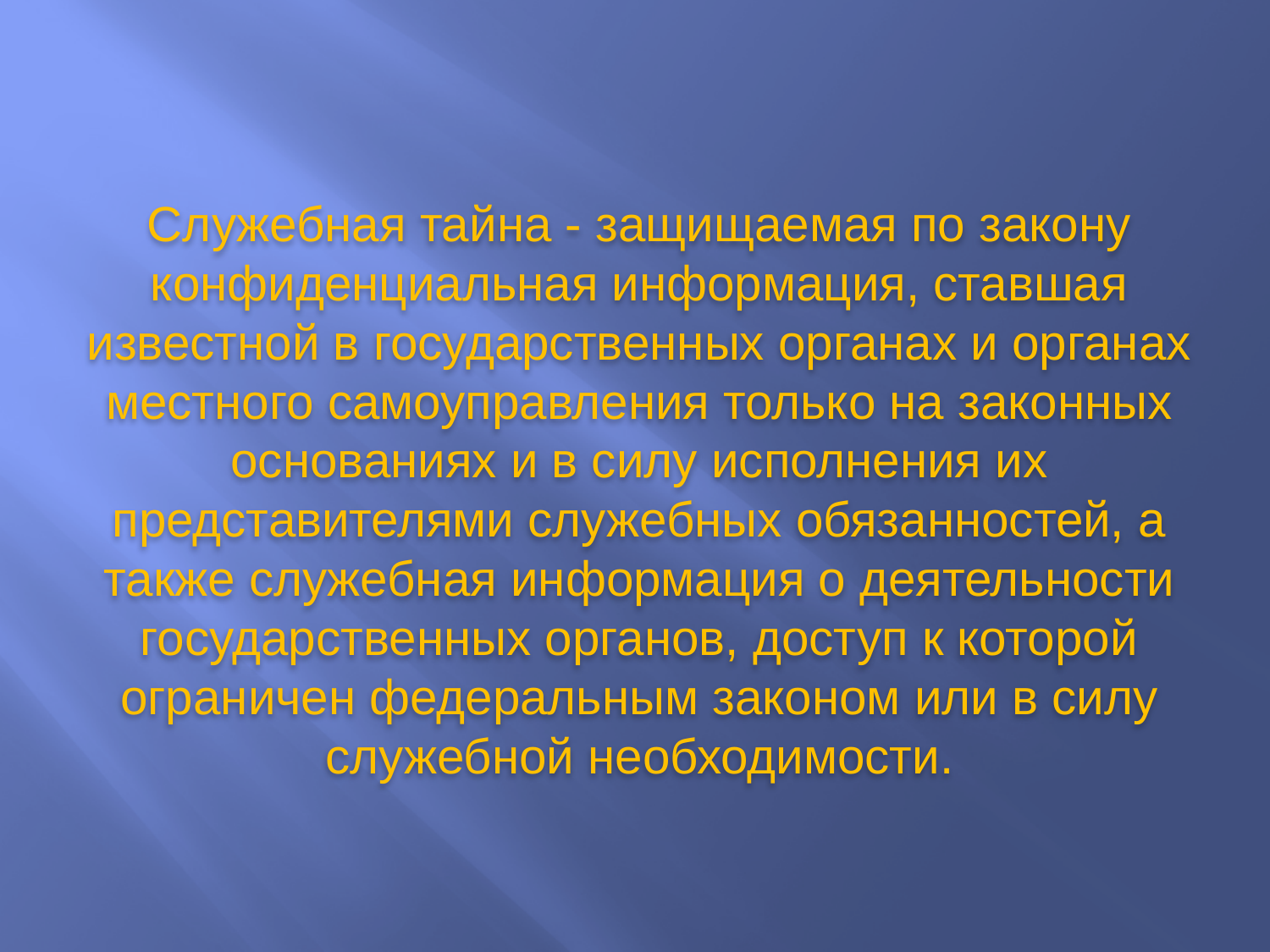

Служебная тайна - защищаемая по закону конфиденциальная информация, ставшая известной в государственных органах и органах местного самоуправления только на законных основаниях и в силу исполнения их представителями служебных обязанностей, а также служебная информация о деятельности государственных органов, доступ к которой ограничен федеральным законом или в силу служебной необходимости.